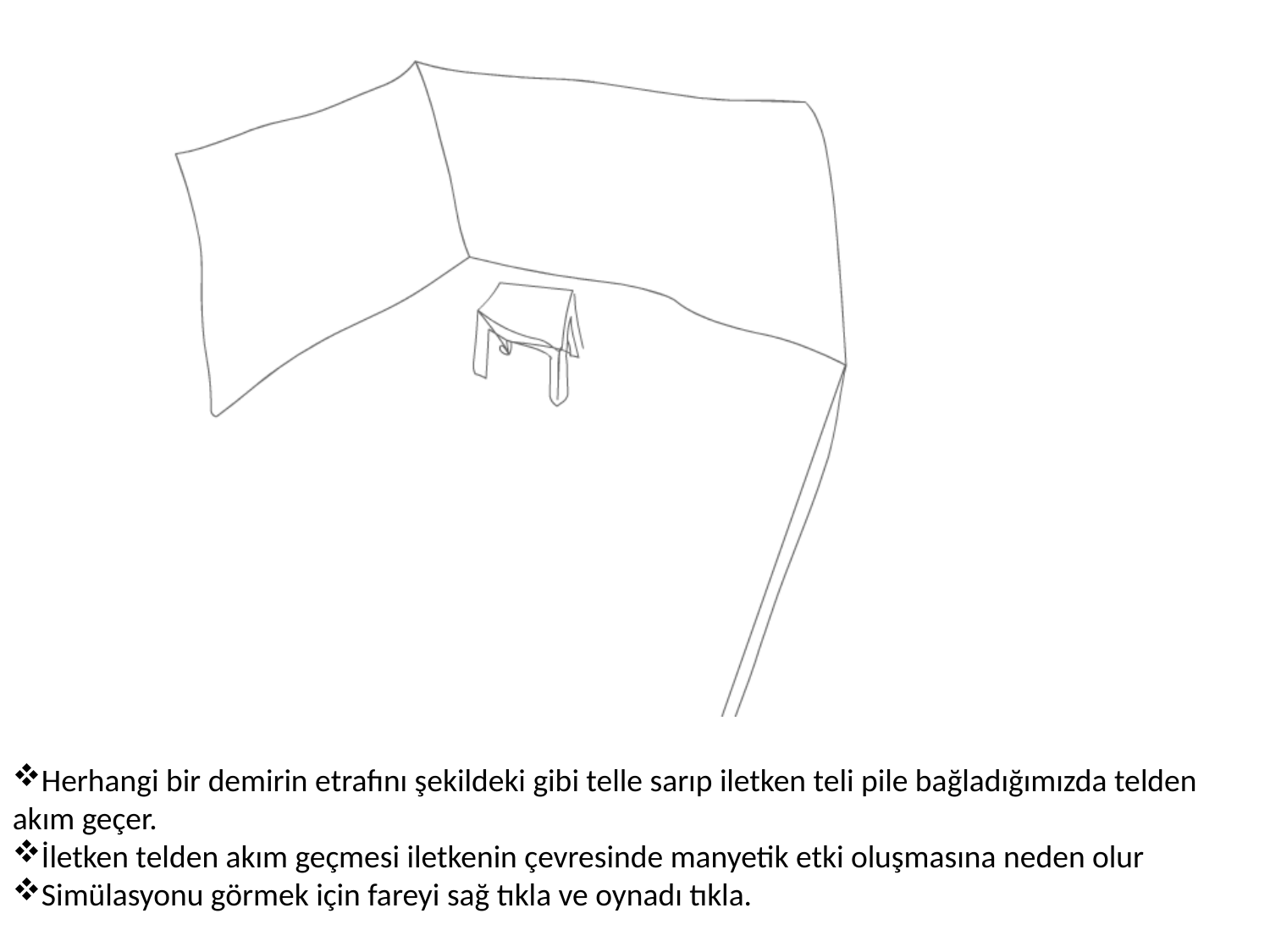

Herhangi bir demirin etrafını şekildeki gibi telle sarıp iletken teli pile bağladığımızda telden akım geçer.
İletken telden akım geçmesi iletkenin çevresinde manyetik etki oluşmasına neden olur
Simülasyonu görmek için fareyi sağ tıkla ve oynadı tıkla.